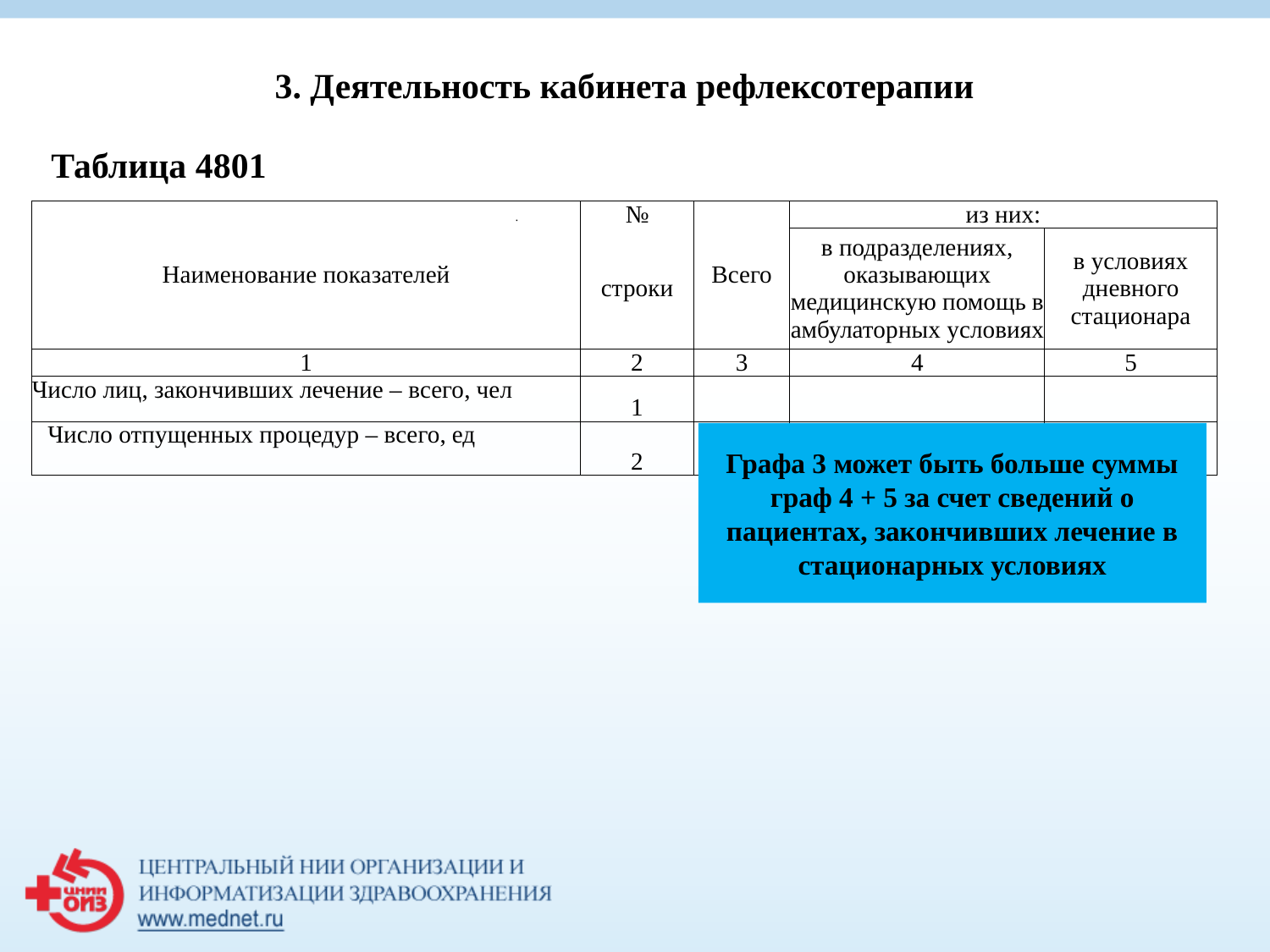

3. Деятельность кабинета рефлексотерапии
# Таблица 4801
| Наименование показателей | № | Всего | из них: |  |
| --- | --- | --- | --- | --- |
|  | строки |  | в подразделениях, оказывающих медицинскую помощь в амбулаторных условиях | в условиях дневного стационара |
| 1 | 2 | 3 | 4 | 5 |
| Число лиц, закончивших лечение – всего, чел | 1 |  |  |  |
| Число отпущенных процедур – всего, ед | 2 |  |  |  |

Графа 3 может быть больше суммы граф 4 + 5 за счет сведений о пациентах, закончивших лечение в стационарных условиях